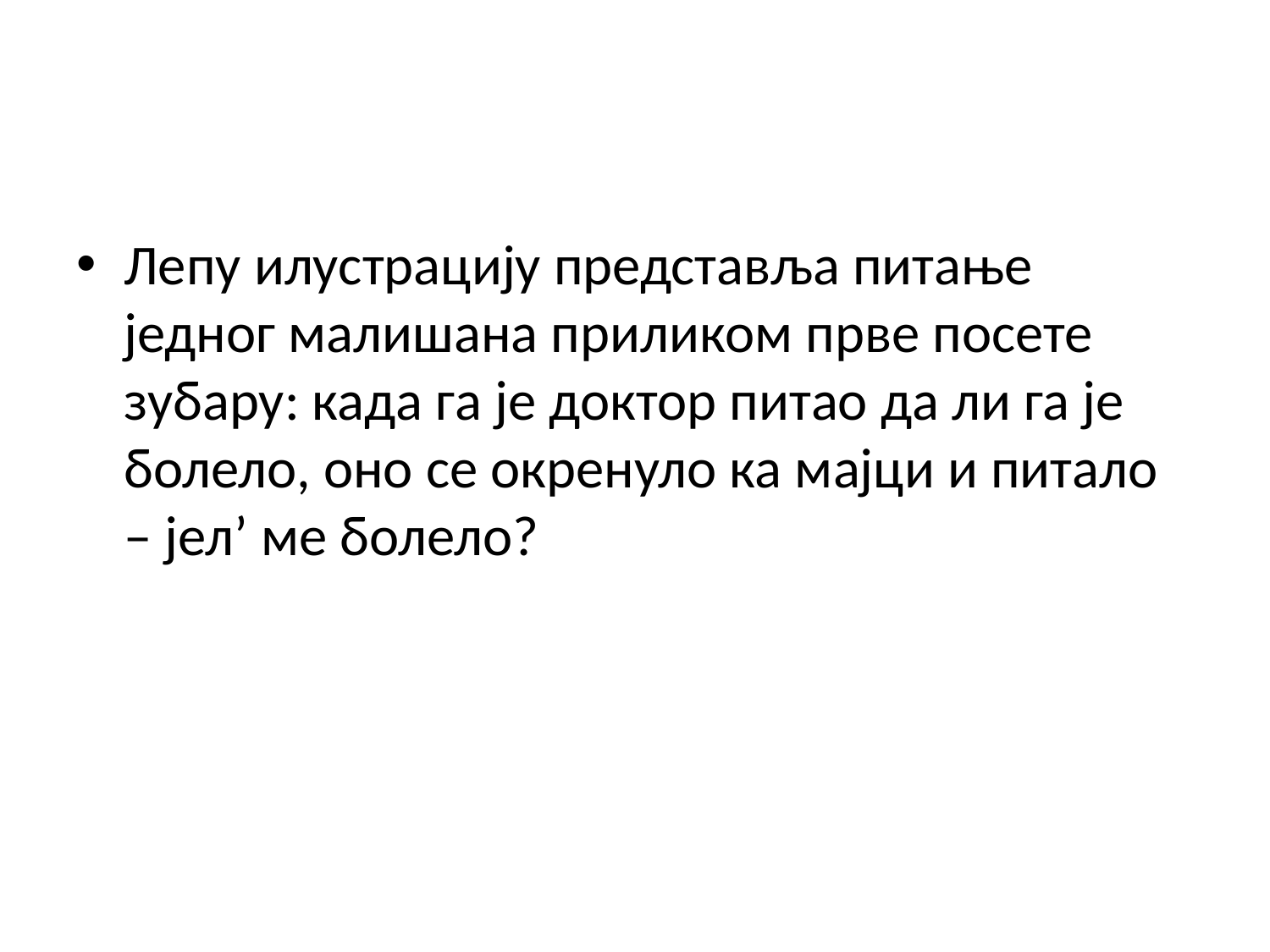

Лепу илустрацију представља питање једног малишана приликом прве посете зубару: када га је доктор питао да ли га је болело, оно се окренуло ка мајци и питало – јел’ ме болело?